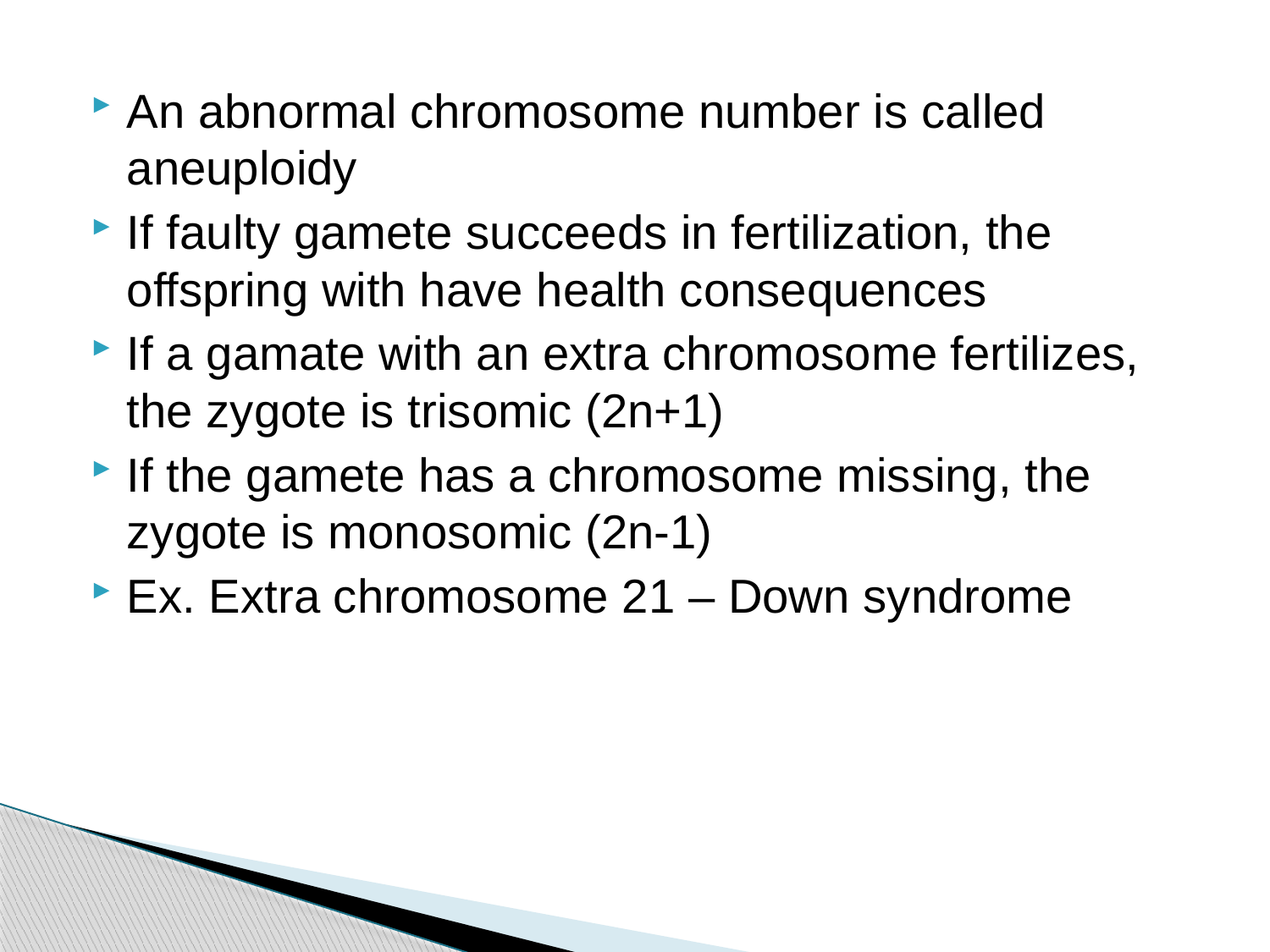

An abnormal chromosome number is called aneuploidy
If faulty gamete succeeds in fertilization, the offspring with have health consequences
If a gamate with an extra chromosome fertilizes, the zygote is trisomic (2n+1)
If the gamete has a chromosome missing, the zygote is monosomic (2n-1)
Ex. Extra chromosome 21 – Down syndrome